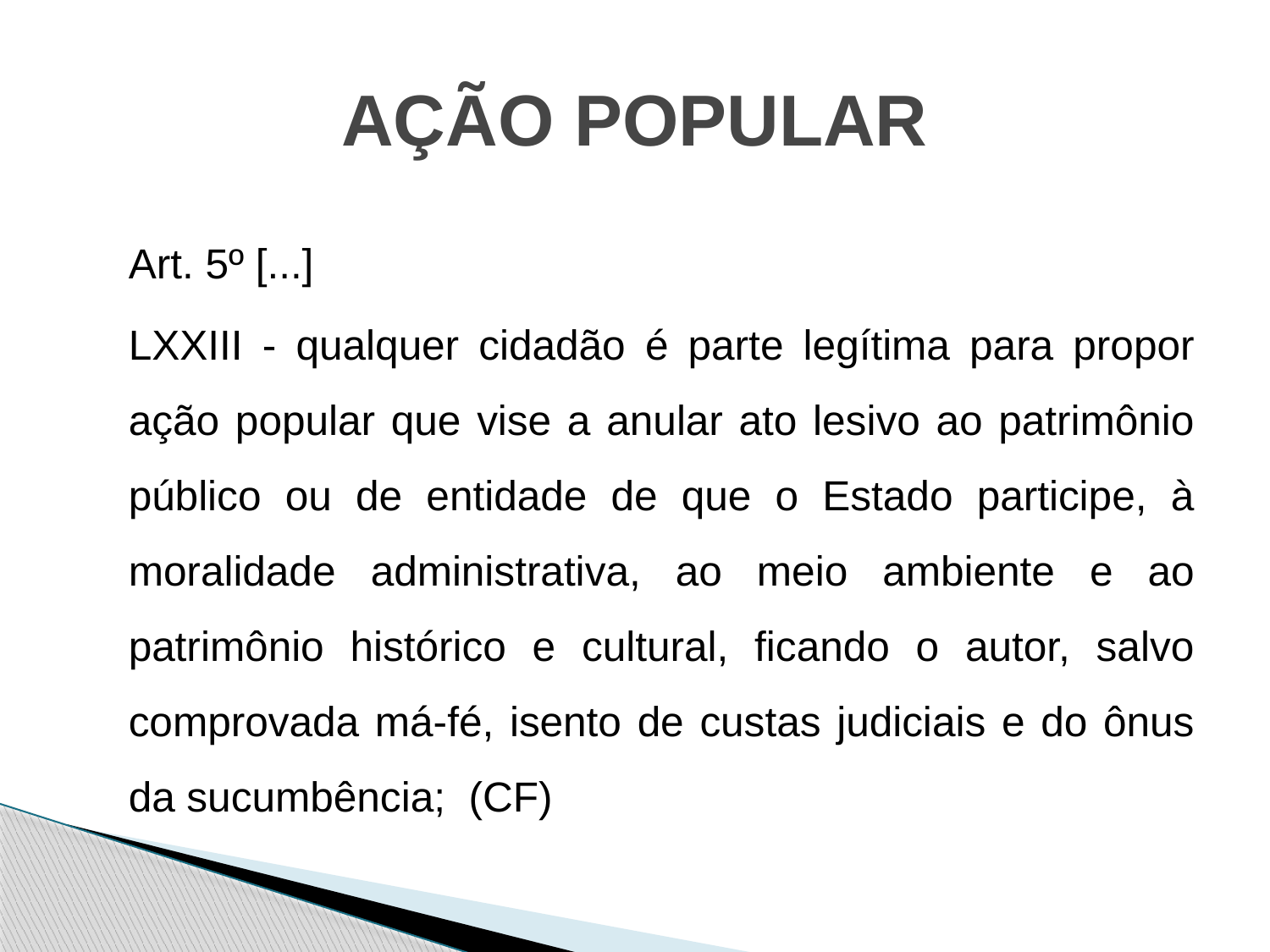

# AÇÃO POPULAR
	Art. 5º [...]
	LXXIII - qualquer cidadão é parte legítima para propor ação popular que vise a anular ato lesivo ao patrimônio público ou de entidade de que o Estado participe, à moralidade administrativa, ao meio ambiente e ao patrimônio histórico e cultural, ficando o autor, salvo comprovada má-fé, isento de custas judiciais e do ônus da sucumbência;  (CF)